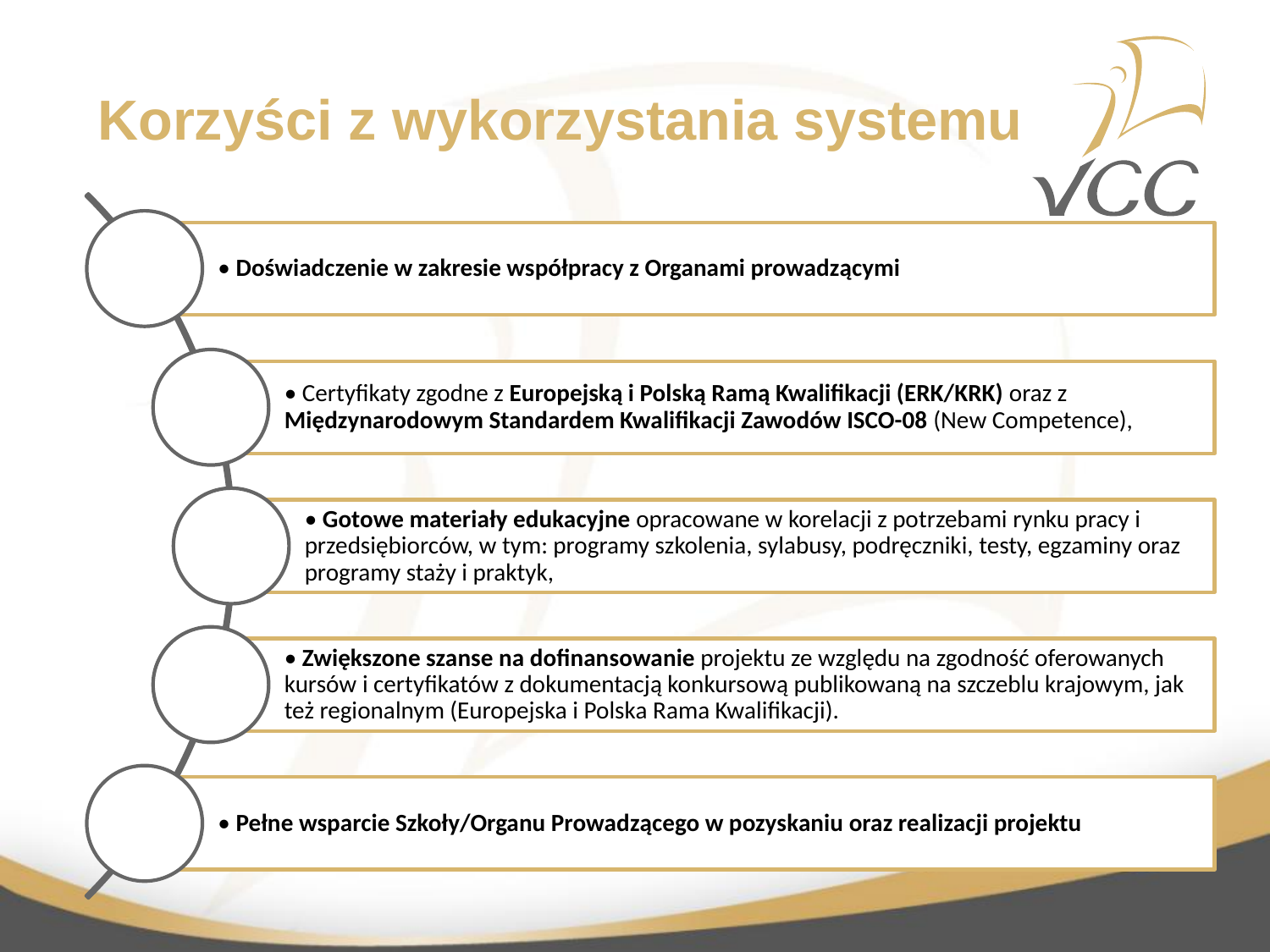

# Korzyści z wykorzystania systemu
• Doświadczenie w zakresie współpracy z Organami prowadzącymi
• Certyfikaty zgodne z Europejską i Polską Ramą Kwalifikacji (ERK/KRK) oraz z Międzynarodowym Standardem Kwalifikacji Zawodów ISCO-08 (New Competence),
• Gotowe materiały edukacyjne opracowane w korelacji z potrzebami rynku pracy i przedsiębiorców, w tym: programy szkolenia, sylabusy, podręczniki, testy, egzaminy oraz programy staży i praktyk,
• Zwiększone szanse na dofinansowanie projektu ze względu na zgodność oferowanych kursów i certyfikatów z dokumentacją konkursową publikowaną na szczeblu krajowym, jak też regionalnym (Europejska i Polska Rama Kwalifikacji).
• Pełne wsparcie Szkoły/Organu Prowadzącego w pozyskaniu oraz realizacji projektu